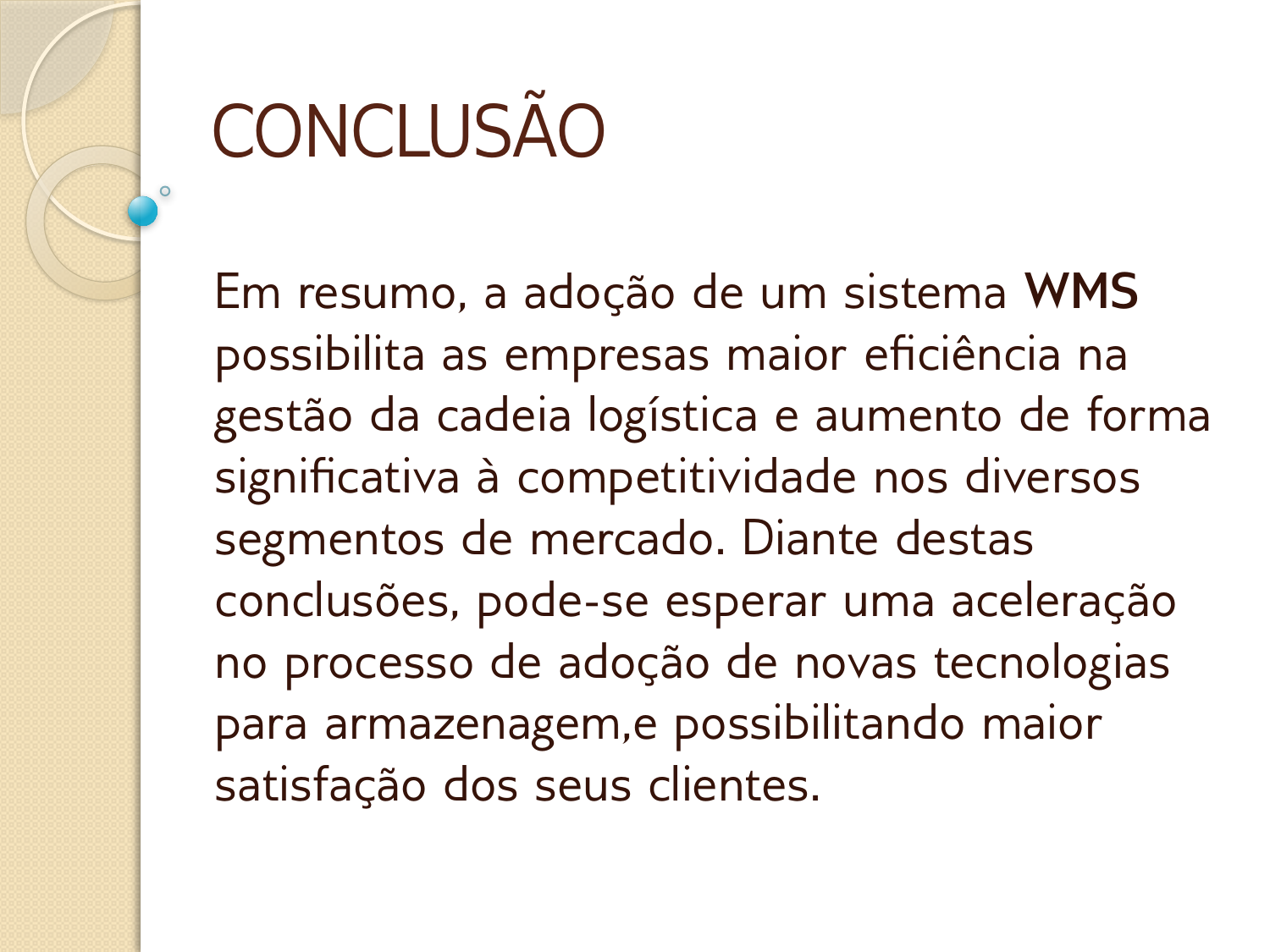

# CONCLUSÃO
Em resumo, a adoção de um sistema WMS possibilita as empresas maior eficiência na gestão da cadeia logística e aumento de forma significativa à competitividade nos diversos segmentos de mercado. Diante destas conclusões, pode-se esperar uma aceleração no processo de adoção de novas tecnologias para armazenagem,e possibilitando maior satisfação dos seus clientes.